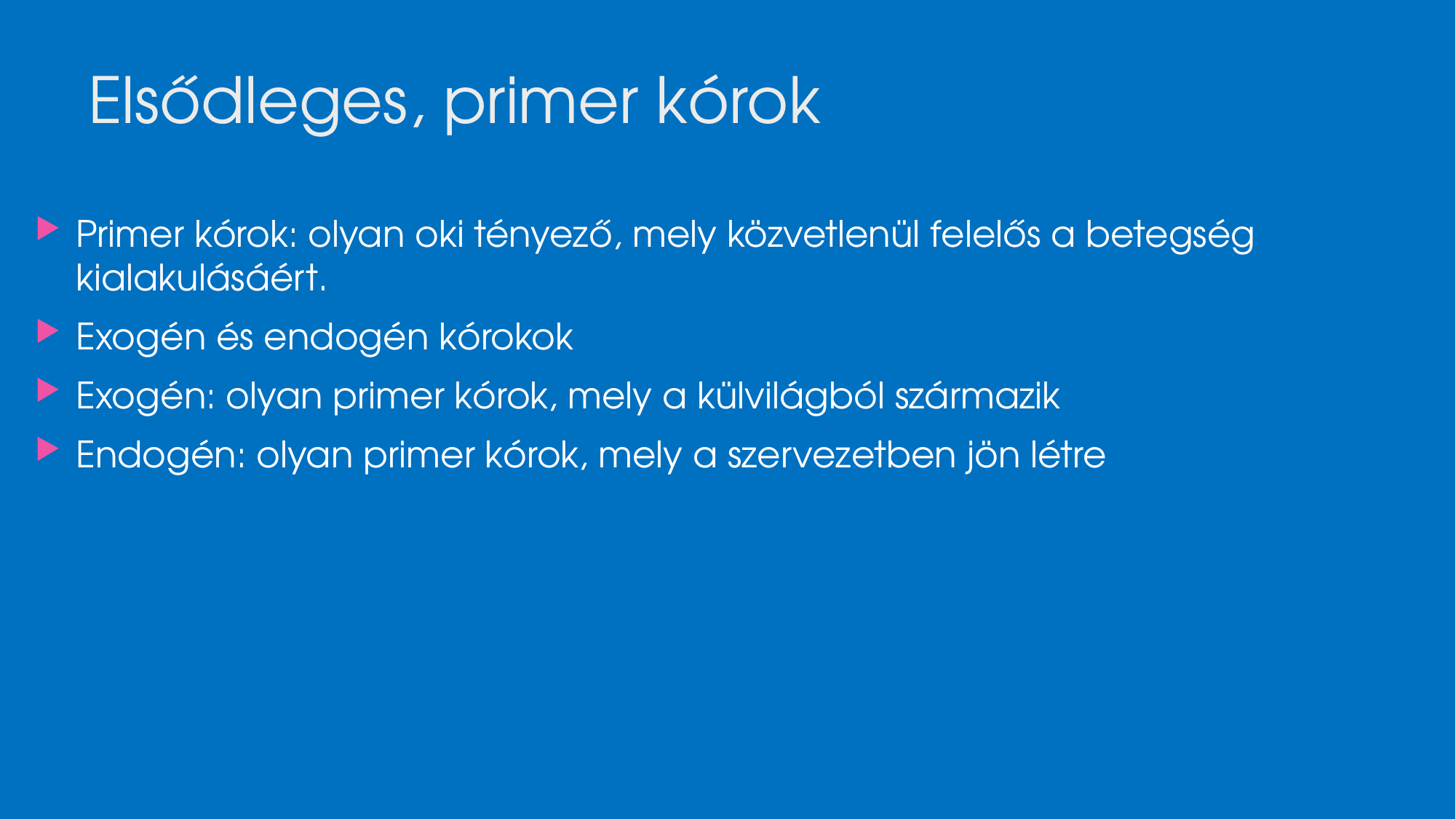

# Elsődleges, primer kórok
Primer kórok: olyan oki tényező, mely közvetlenül felelős a betegség kialakulásáért.
Exogén és endogén kórokok
Exogén: olyan primer kórok, mely a külvilágból származik
Endogén: olyan primer kórok, mely a szervezetben jön létre